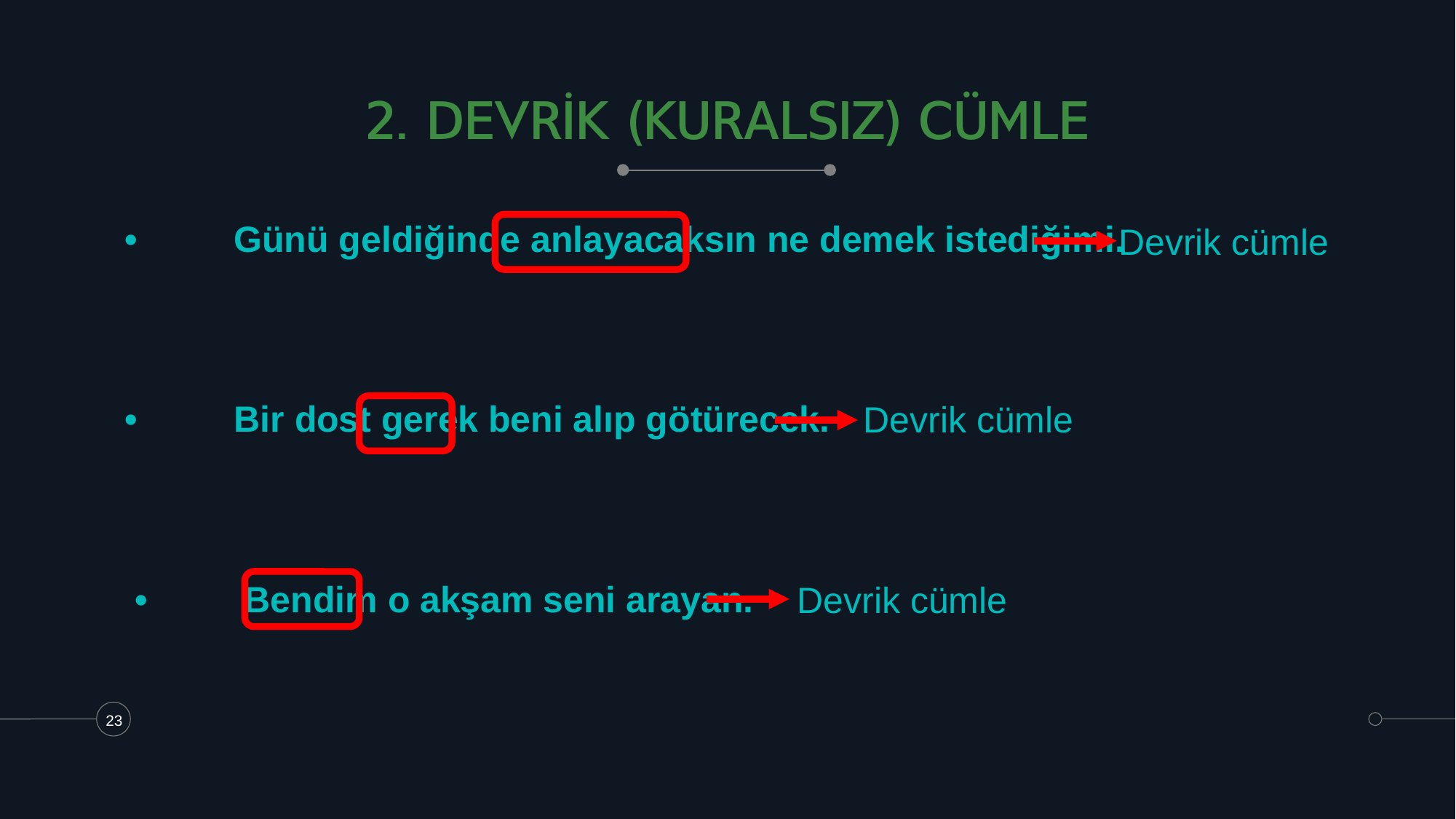

# 2. DEVRİK (KURALSIZ) CÜMLE
Devrik cümle

•	Günü geldiğinde anlayacaksın ne demek istediğimi.
Devrik cümle

•	Bir dost gerek beni alıp götürecek.

Devrik cümle
•	Bendim o akşam seni arayan.
23